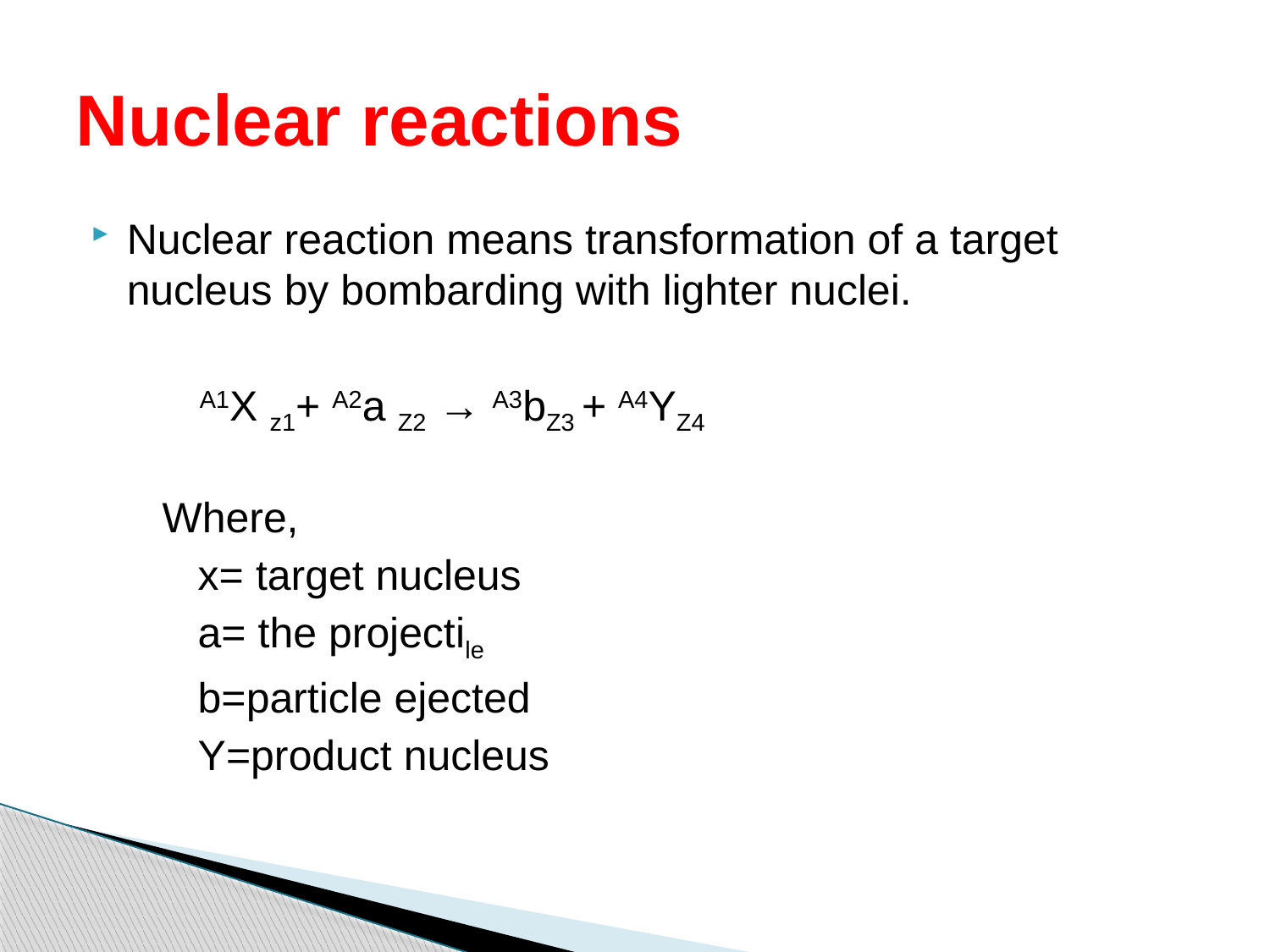

# Nuclear reactions
Nuclear reaction means transformation of a target nucleus by bombarding with lighter nuclei.

                A1X z1+ A2a Z2 → A3bZ3 + A4YZ4

      Where,
         x= target nucleus
         a= the projectile
         b=particle ejected
         Y=product nucleus